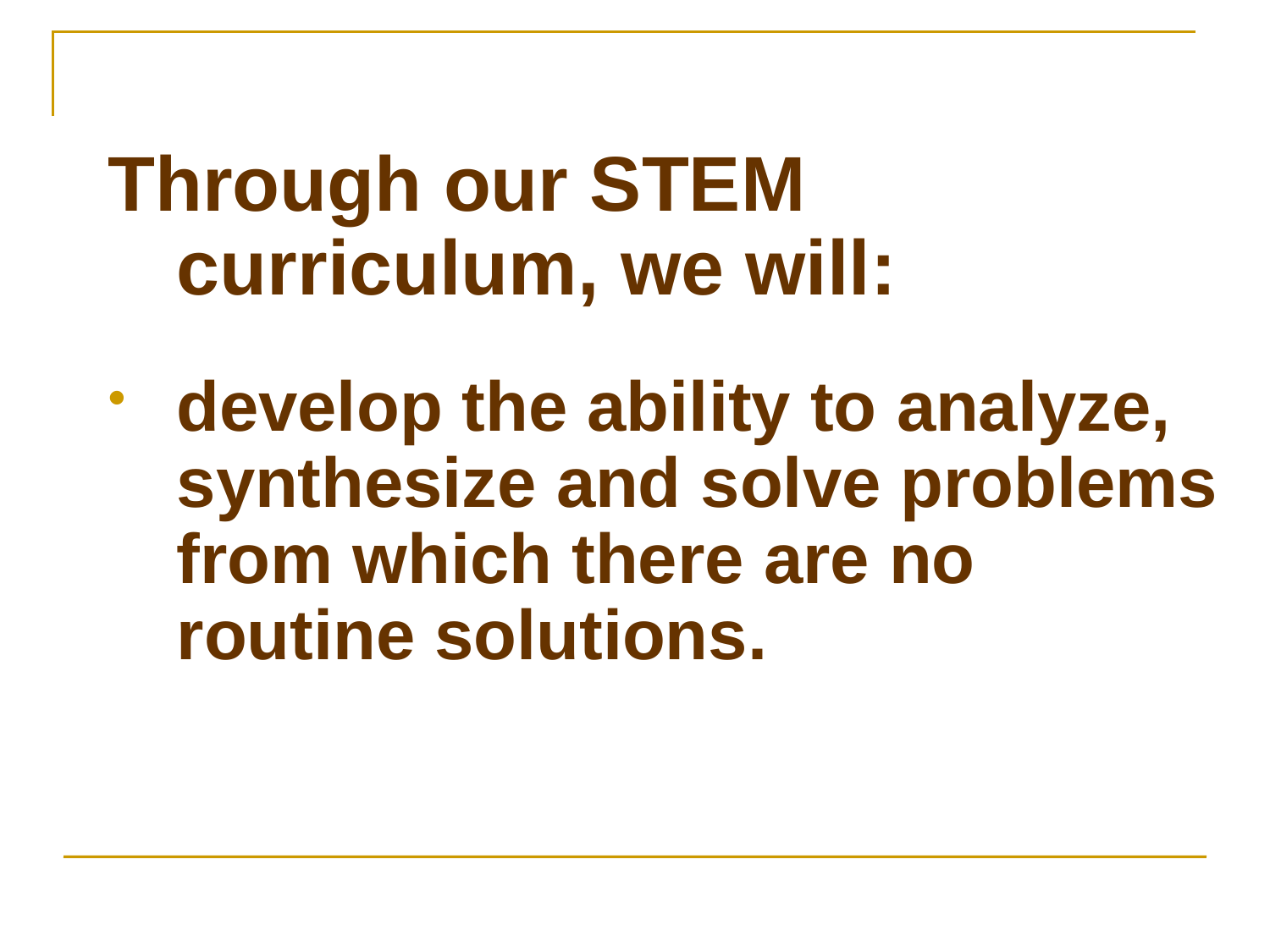

Through our STEM curriculum, we will:

develop the ability to analyze, synthesize and solve problems from which there are no routine solutions.